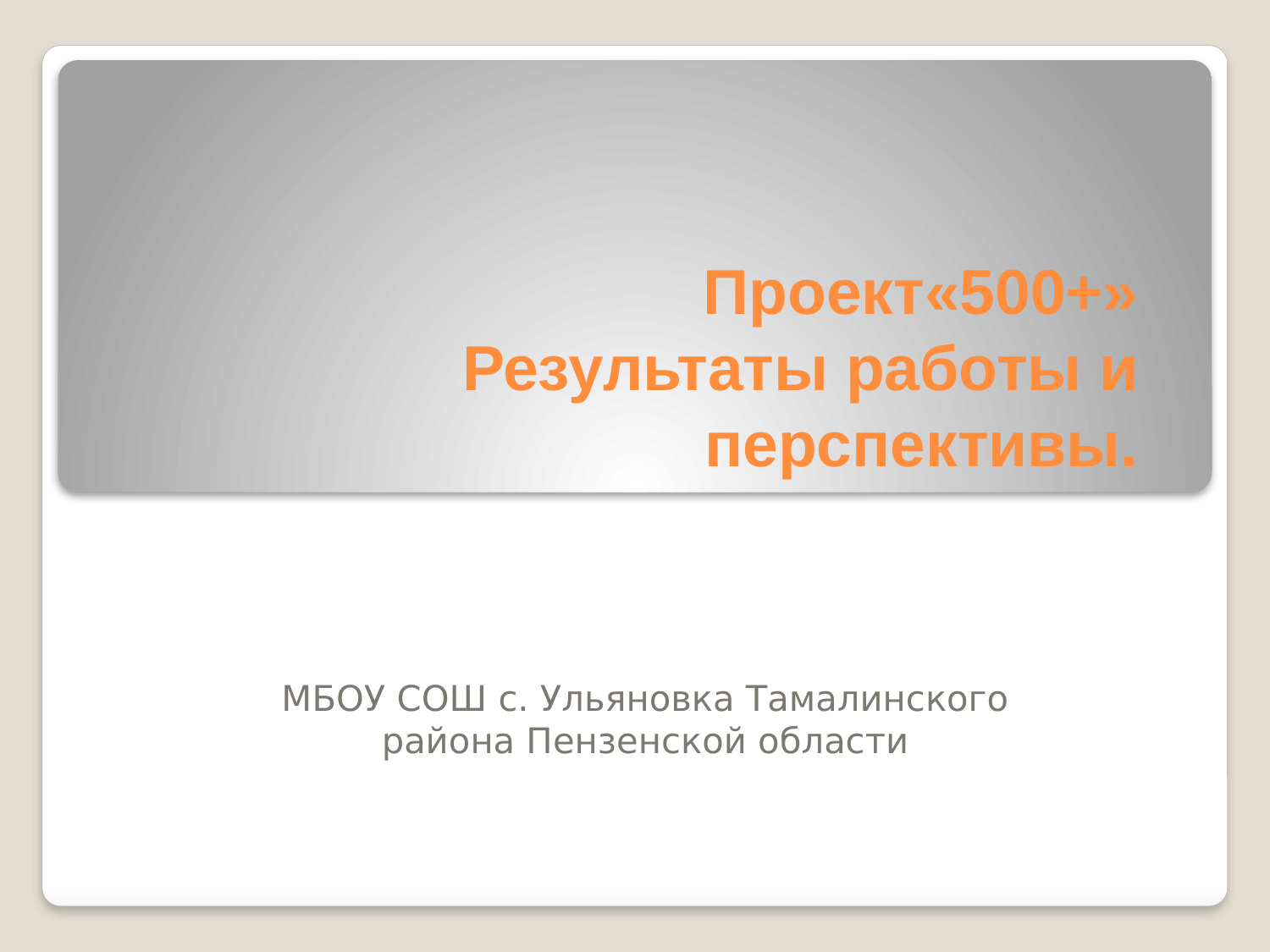

# Проект«500+» Результаты работы и перспективы.
МБОУ СОШ с. Ульяновка Тамалинского района Пензенской области